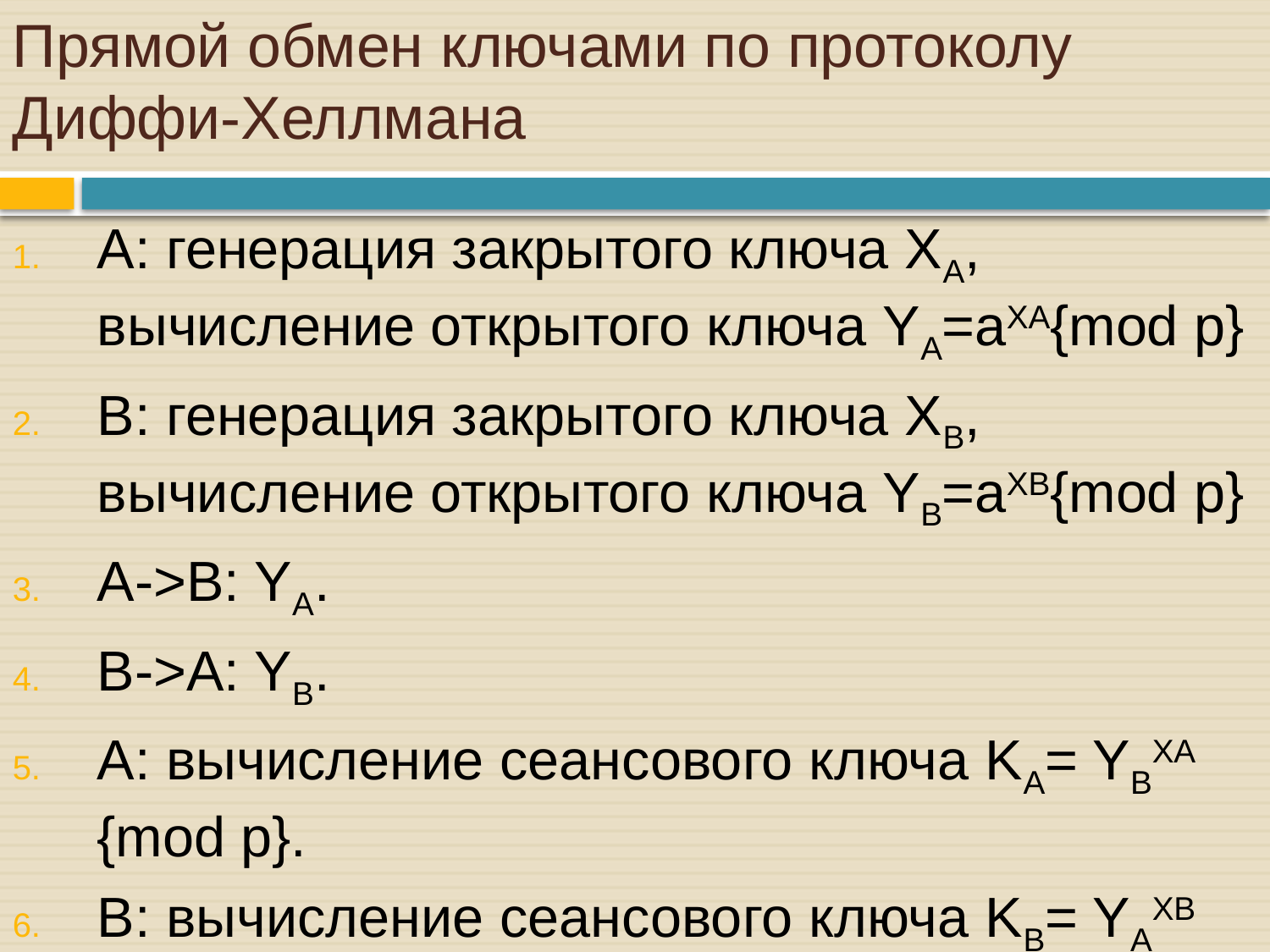

# Прямой обмен ключами по протоколу Диффи-Хеллмана
A: генерация закрытого ключа XA, вычисление открытого ключа YA=aXA{mod p}
B: генерация закрытого ключа XB, вычисление открытого ключа YB=aXB{mod p}
A->B: YA.
B->A: YB.
A: вычисление сеансового ключа KA= YBXA {mod p}.
B: вычисление сеансового ключа KB= YAXB {mod p}.